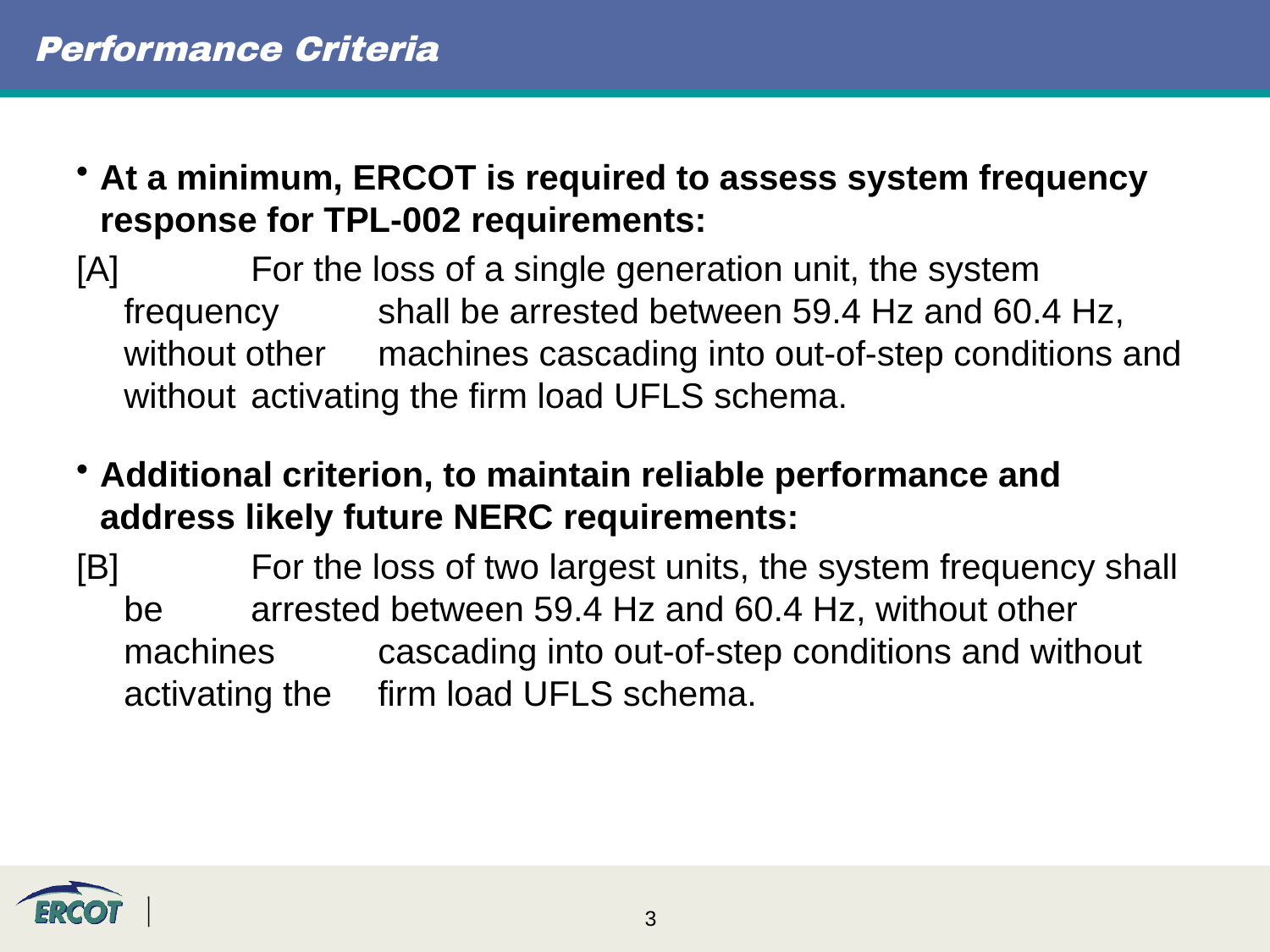

# Performance Criteria
At a minimum, ERCOT is required to assess system frequency response for TPL-002 requirements:
[A]		For the loss of a single generation unit, the system frequency 	shall be arrested between 59.4 Hz and 60.4 Hz, without other 	machines cascading into out-of-step conditions and without 	activating the firm load UFLS schema.

Additional criterion, to maintain reliable performance and address likely future NERC requirements:
[B]		For the loss of two largest units, the system frequency shall be 	arrested between 59.4 Hz and 60.4 Hz, without other machines 	cascading into out-of-step conditions and without activating the 	firm load UFLS schema.